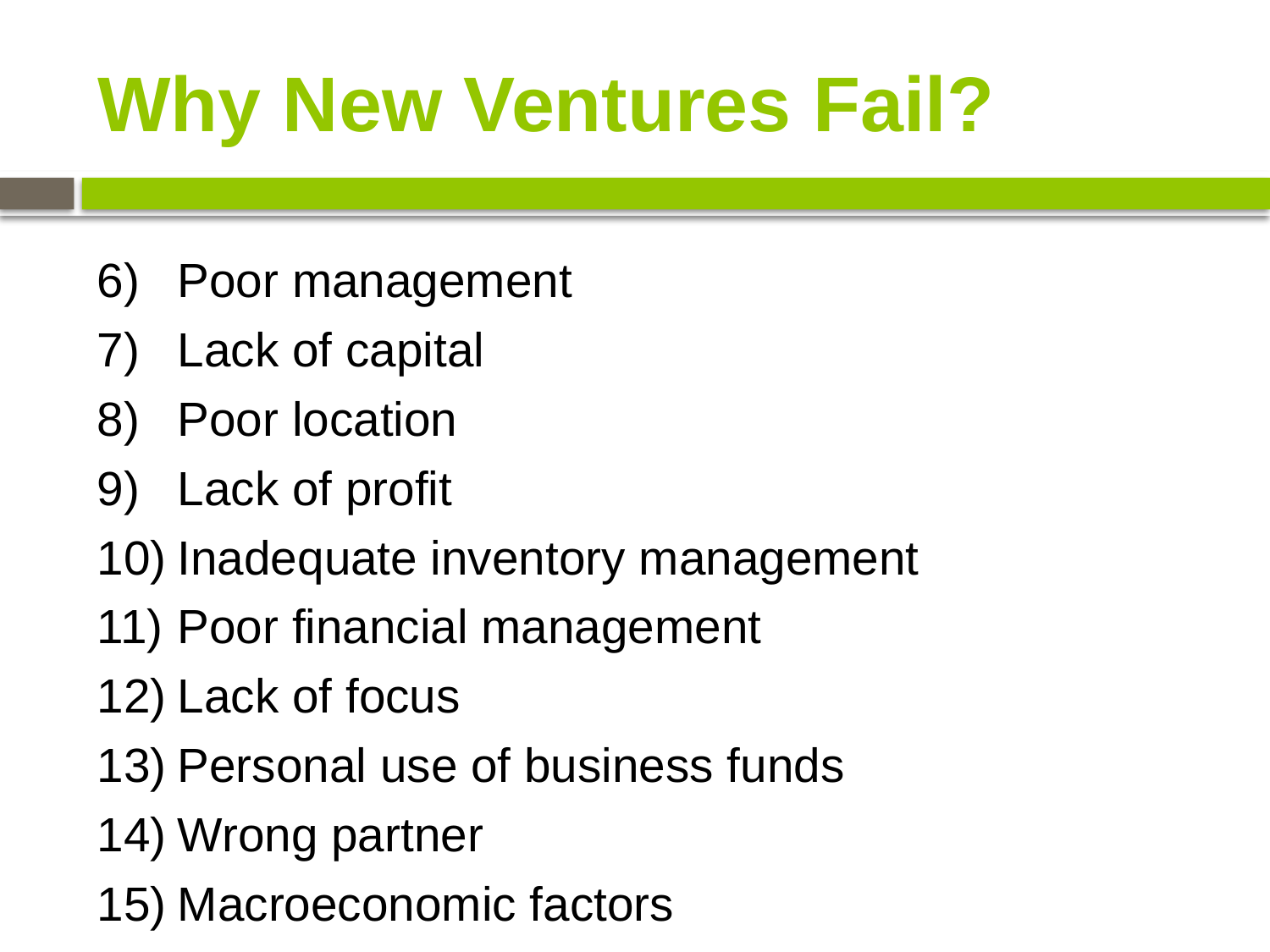

# Why New Ventures Fail?
 Poor management
 Lack of capital
 Poor location
 Lack of profit
 Inadequate inventory management
 Poor financial management
 Lack of focus
 Personal use of business funds
 Wrong partner
 Macroeconomic factors